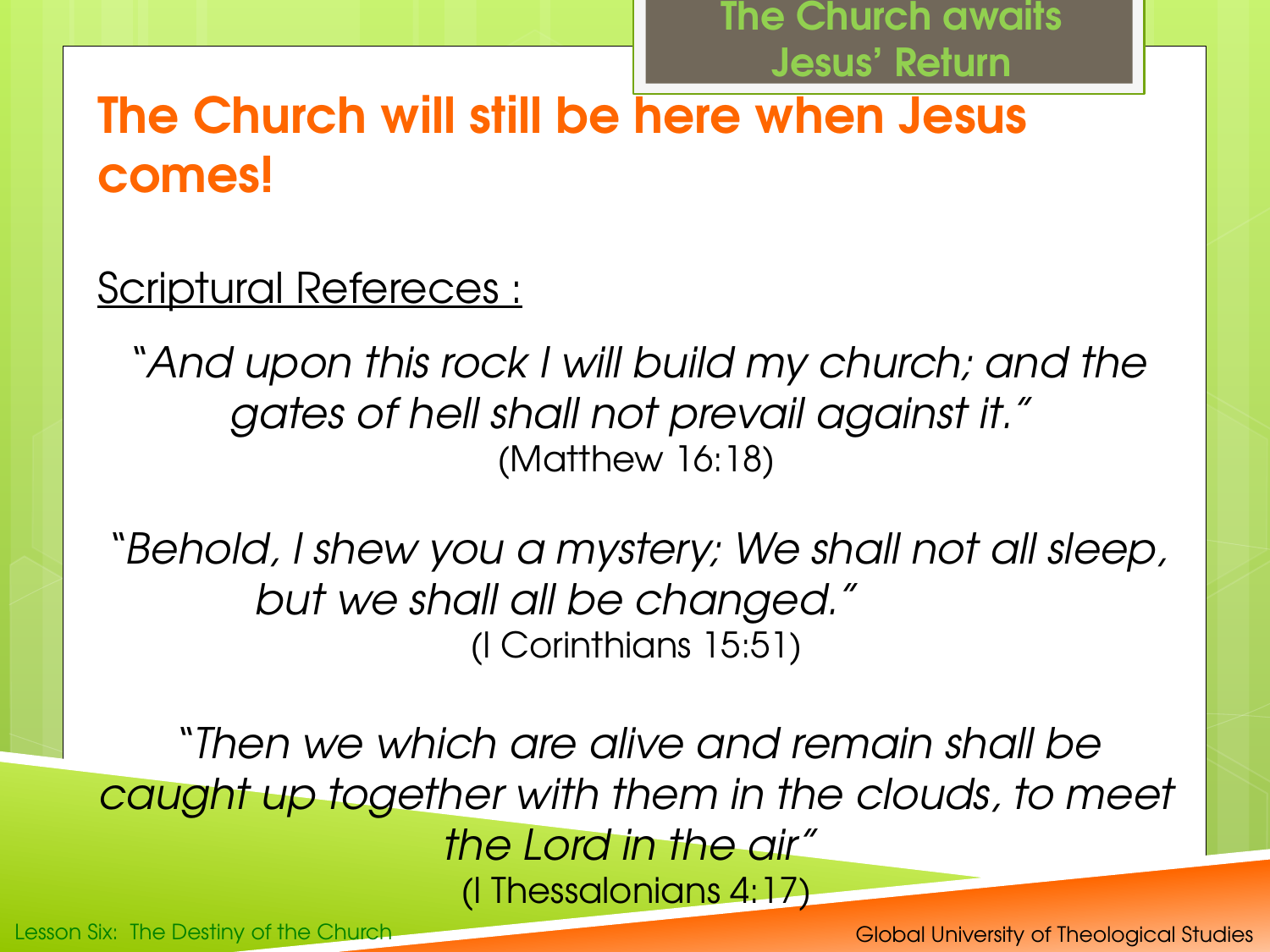

The Church awaits Jesus’ Return
The Church will still be here when Jesus comes!

Scriptural Refereces :

“And upon this rock I will build my church; and the gates of hell shall not prevail against it.”
(Matthew 16:18)

“Behold, I shew you a mystery; We shall not all sleep, but we shall all be changed.”
(I Corinthians 15:51)

“Then we which are alive and remain shall be caught up together with them in the clouds, to meet the Lord in the air”
(I Thessalonians 4:17)
 Global University of Theological Studies
Lesson Six:  The Destiny of the Church